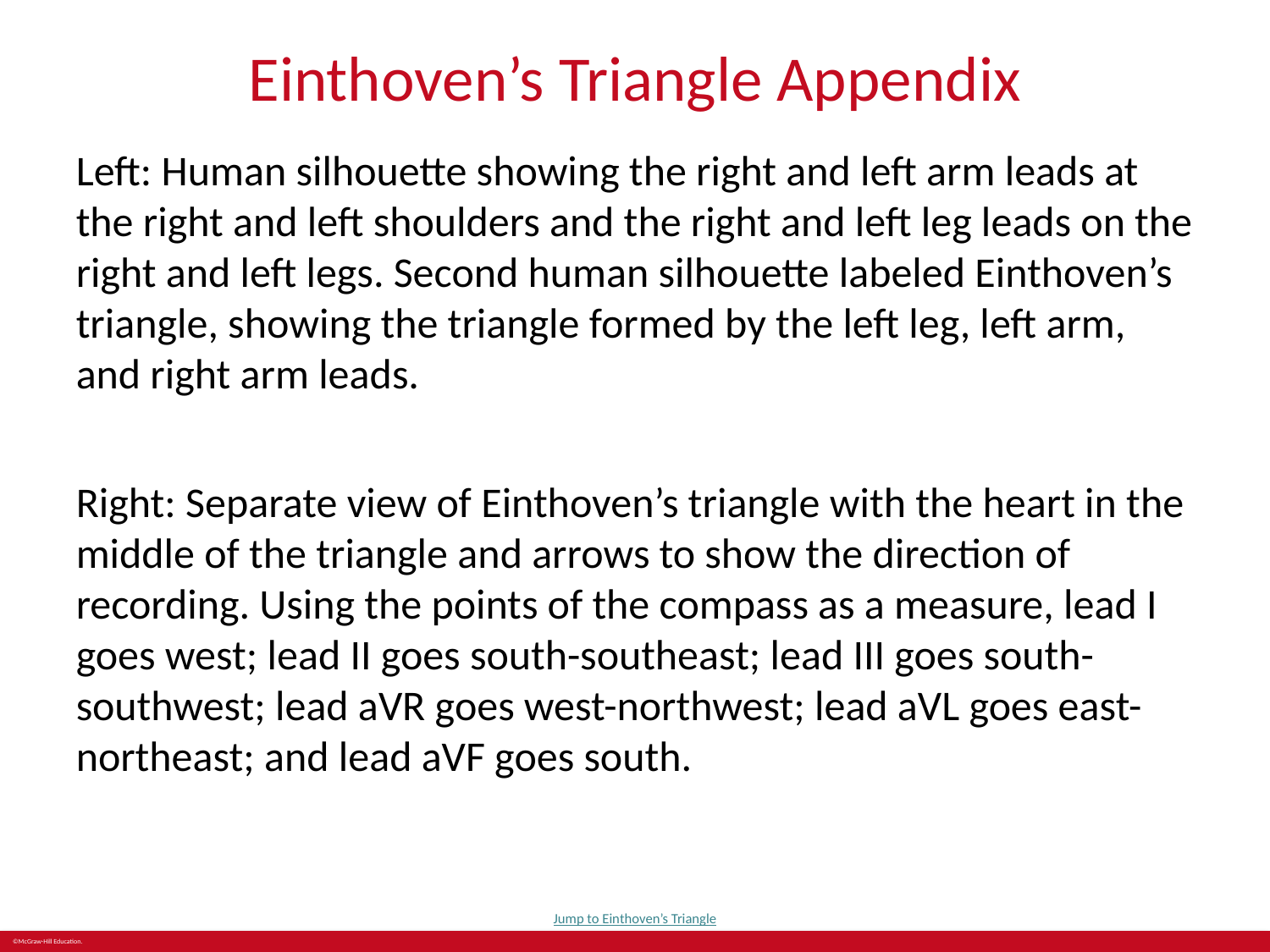

# Einthoven’s Triangle Appendix
Left: Human silhouette showing the right and left arm leads at the right and left shoulders and the right and left leg leads on the right and left legs. Second human silhouette labeled Einthoven’s triangle, showing the triangle formed by the left leg, left arm, and right arm leads.
Right: Separate view of Einthoven’s triangle with the heart in the middle of the triangle and arrows to show the direction of recording. Using the points of the compass as a measure, lead I goes west; lead II goes south-southeast; lead III goes south-southwest; lead aVR goes west-northwest; lead aVL goes east-northeast; and lead aVF goes south.

Jump to Einthoven’s Triangle